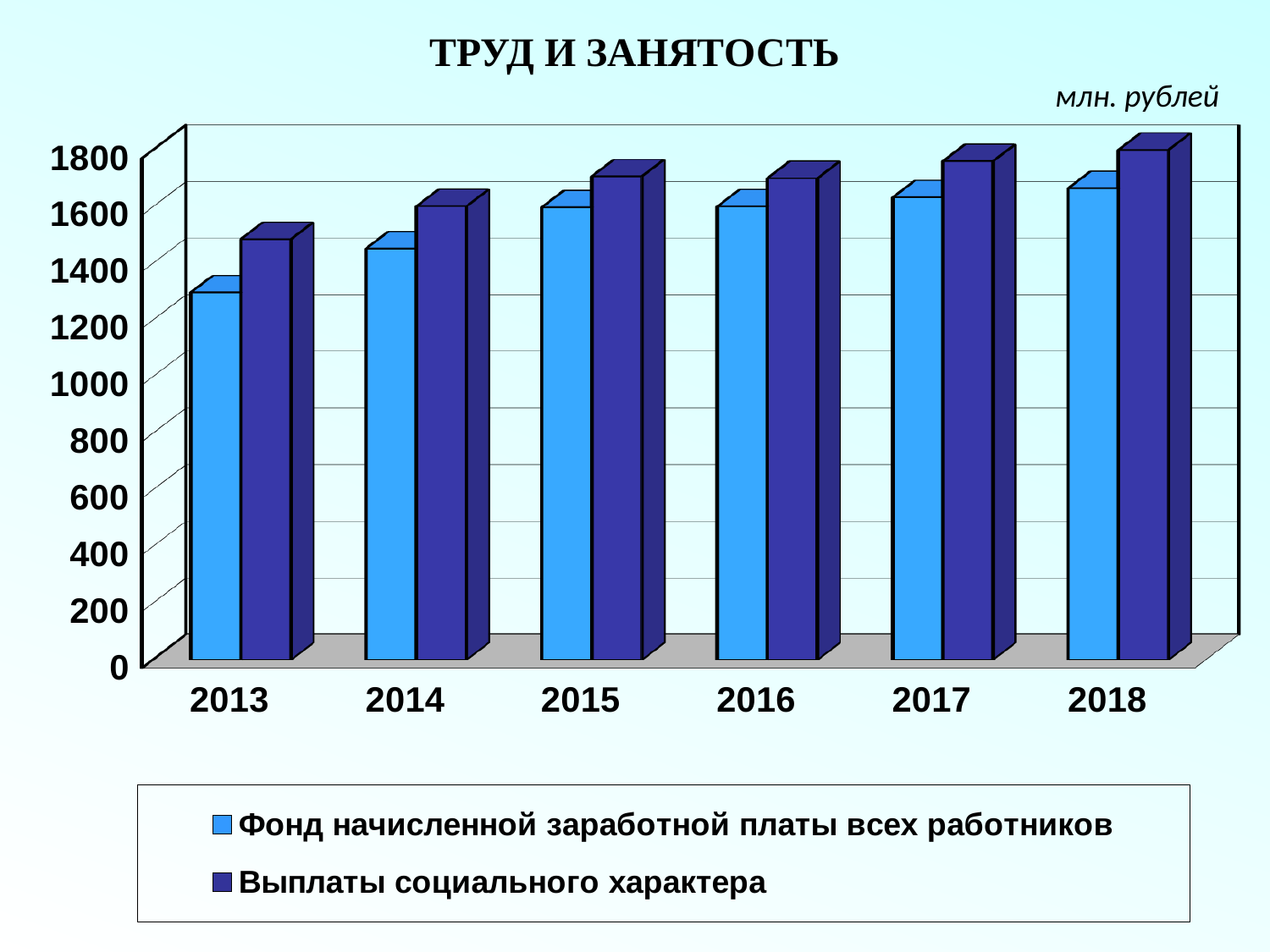

[unsupported chart]

ТРУД И ЗАНЯТОСТЬ
млн. рублей